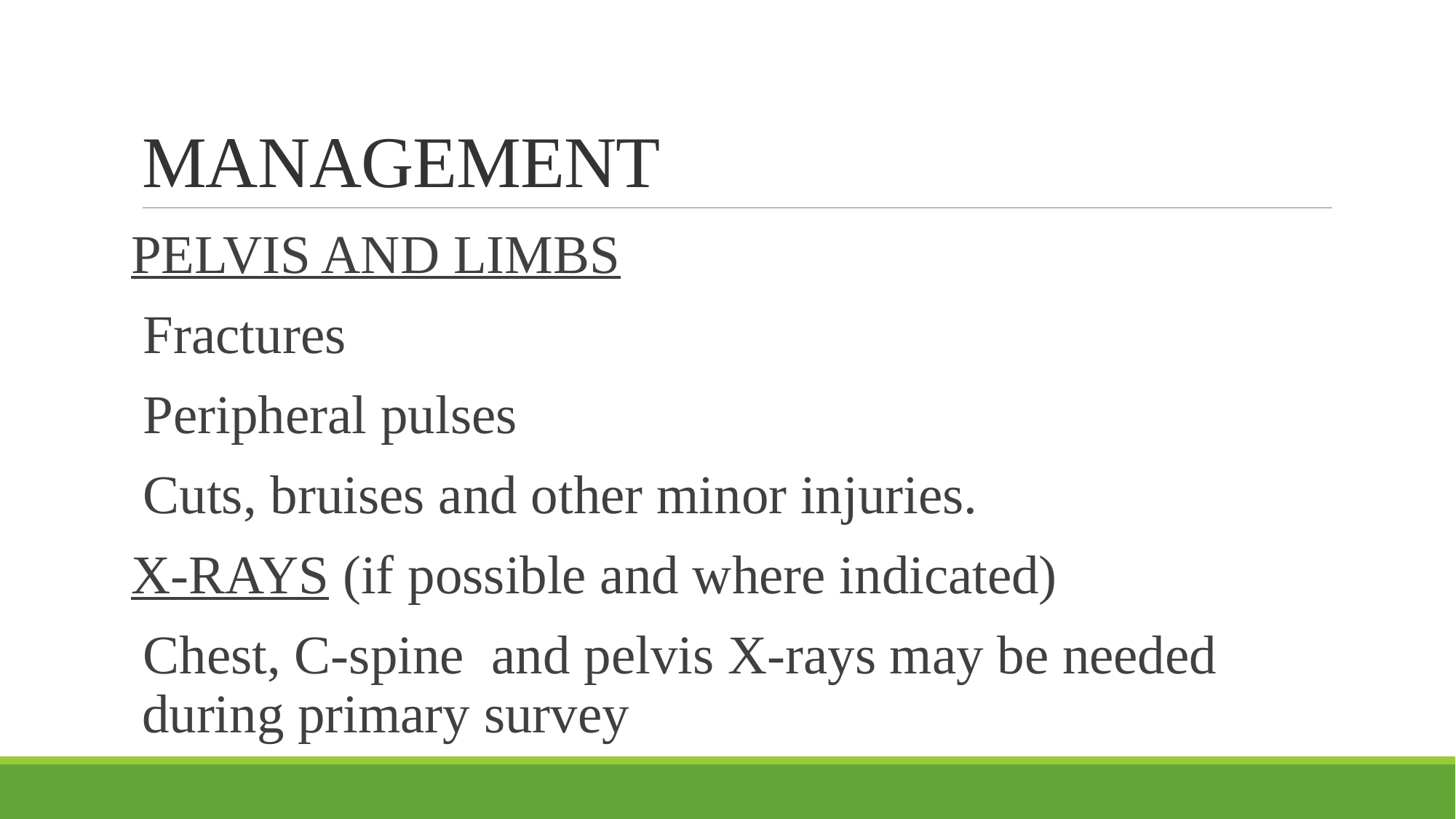

# MANAGEMENT
PELVIS AND LIMBS
Fractures
Peripheral pulses
Cuts, bruises and other minor injuries.
X-RAYS (if possible and where indicated)
Chest, C-spine  and pelvis X-rays may be needed during primary survey